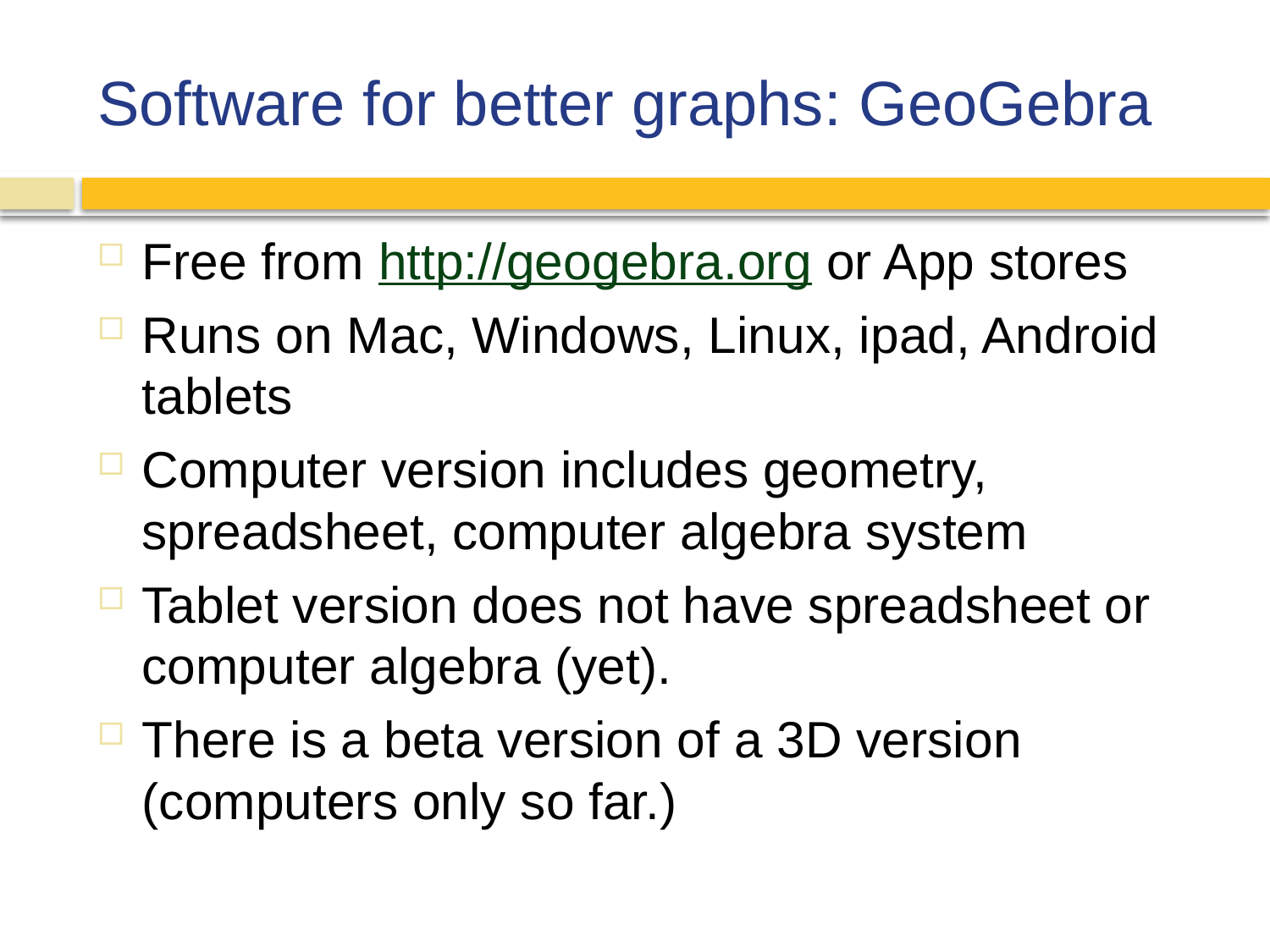

# Software for better graphs: GeoGebra
Free from http://geogebra.org or App stores
Runs on Mac, Windows, Linux, ipad, Android tablets
Computer version includes geometry, spreadsheet, computer algebra system
Tablet version does not have spreadsheet or computer algebra (yet).
There is a beta version of a 3D version (computers only so far.)